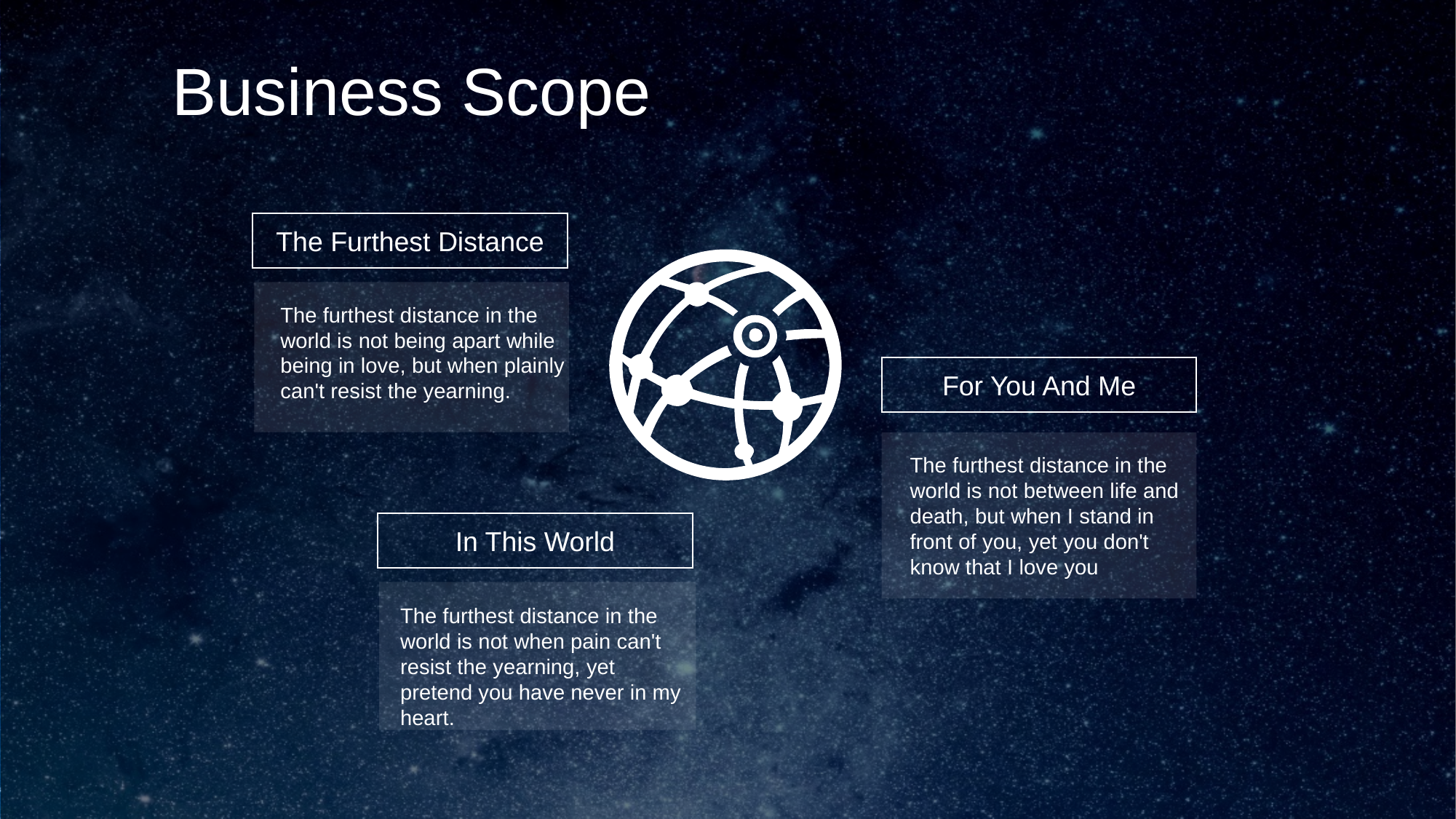

# Business Scope
The Furthest Distance

The furthest distance in the world is not being apart while being in love, but when plainly can't resist the yearning.
For You And Me

The furthest distance in the world is not between life and death, but when I stand in front of you, yet you don't know that I love you
In This World

The furthest distance in the world is not when pain can't resist the yearning, yet pretend you have never in my heart.